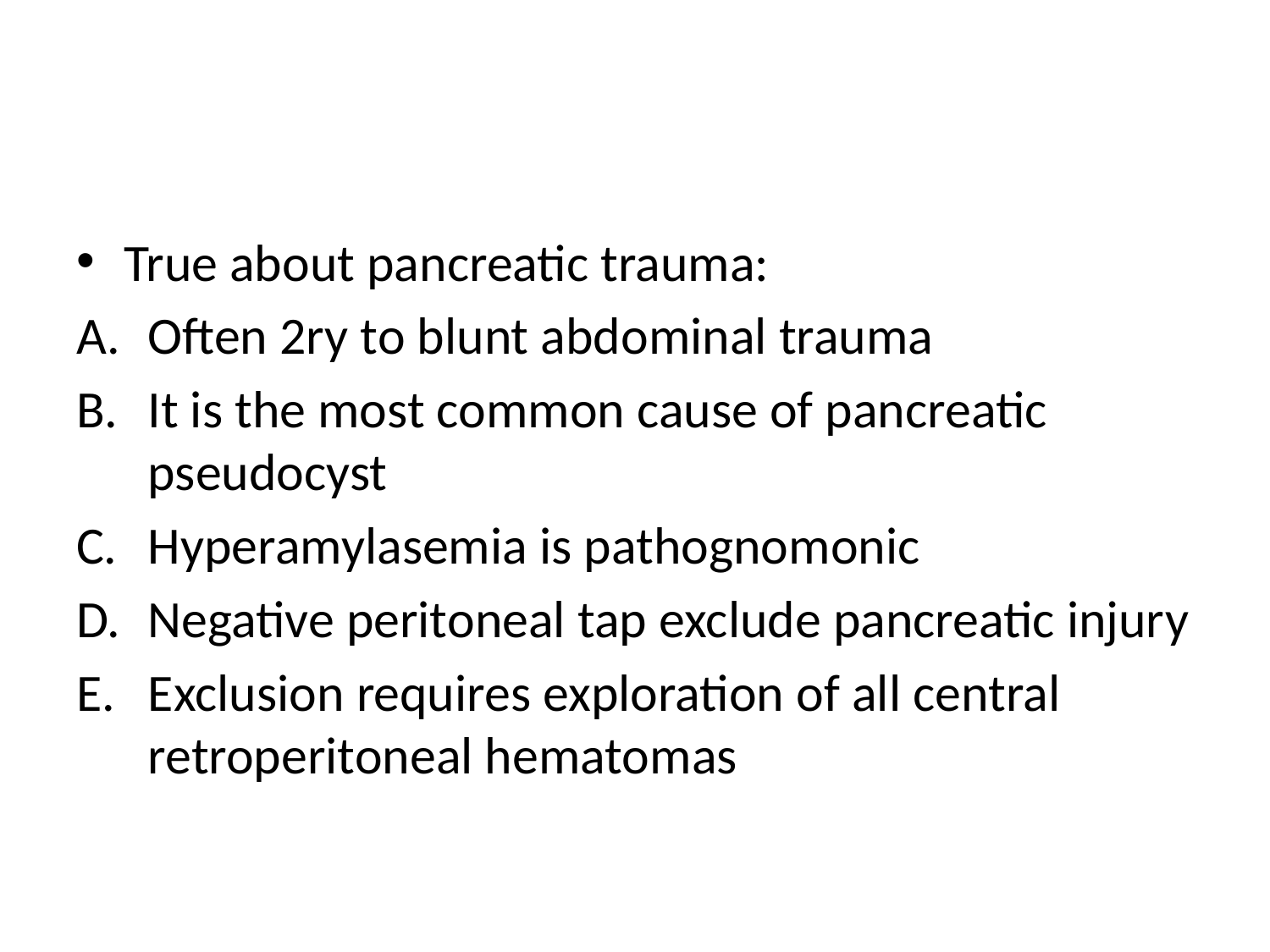

#
True about pancreatic trauma:
Often 2ry to blunt abdominal trauma
It is the most common cause of pancreatic pseudocyst
Hyperamylasemia is pathognomonic
Negative peritoneal tap exclude pancreatic injury
Exclusion requires exploration of all central retroperitoneal hematomas